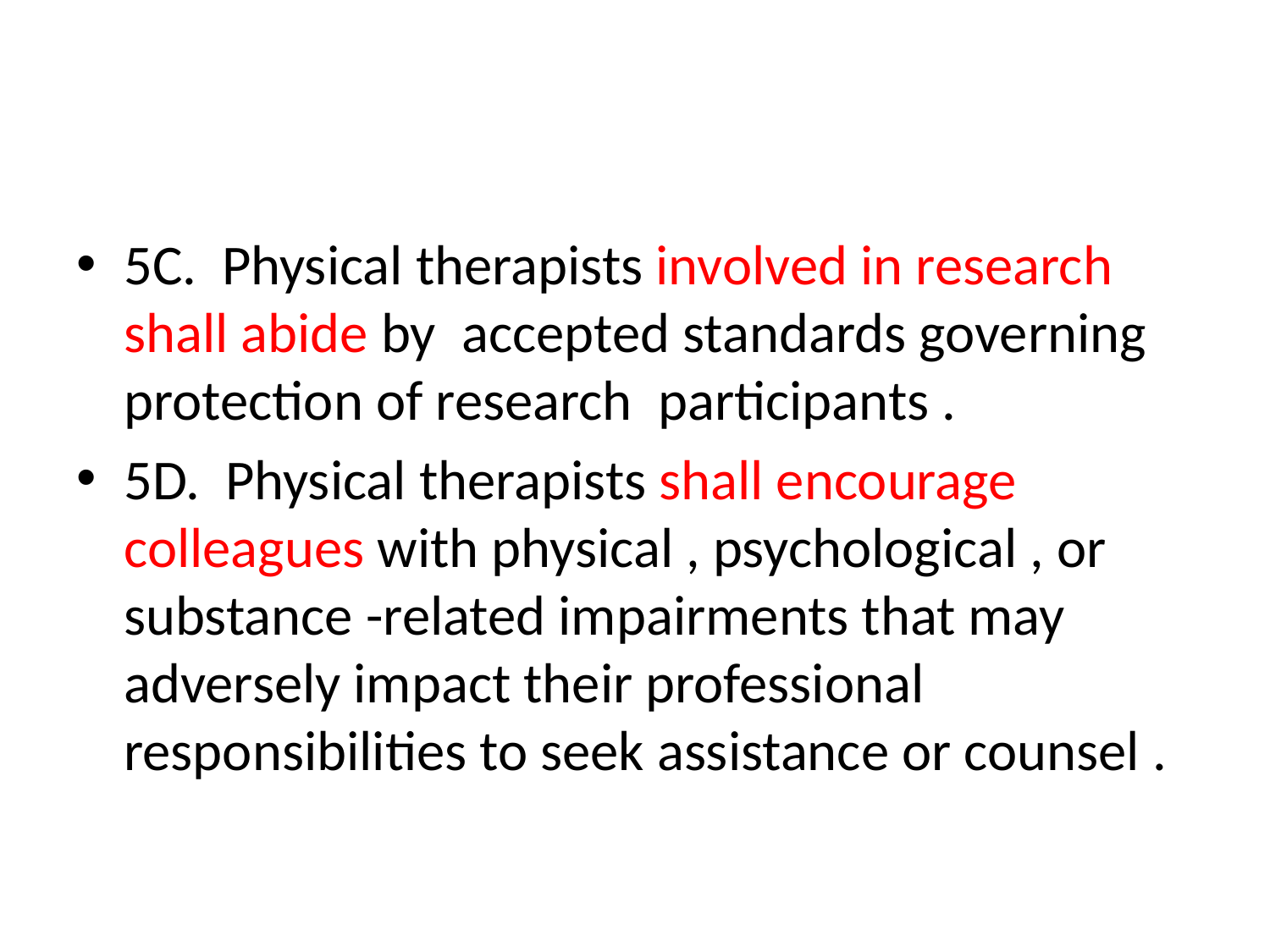

#
5C.  Physical therapists involved in research shall abide by  accepted standards governing protection of research  participants .
5D.  Physical therapists shall encourage colleagues with physical , psychological , or substance -related impairments that may adversely impact their professional responsibilities to seek assistance or counsel .